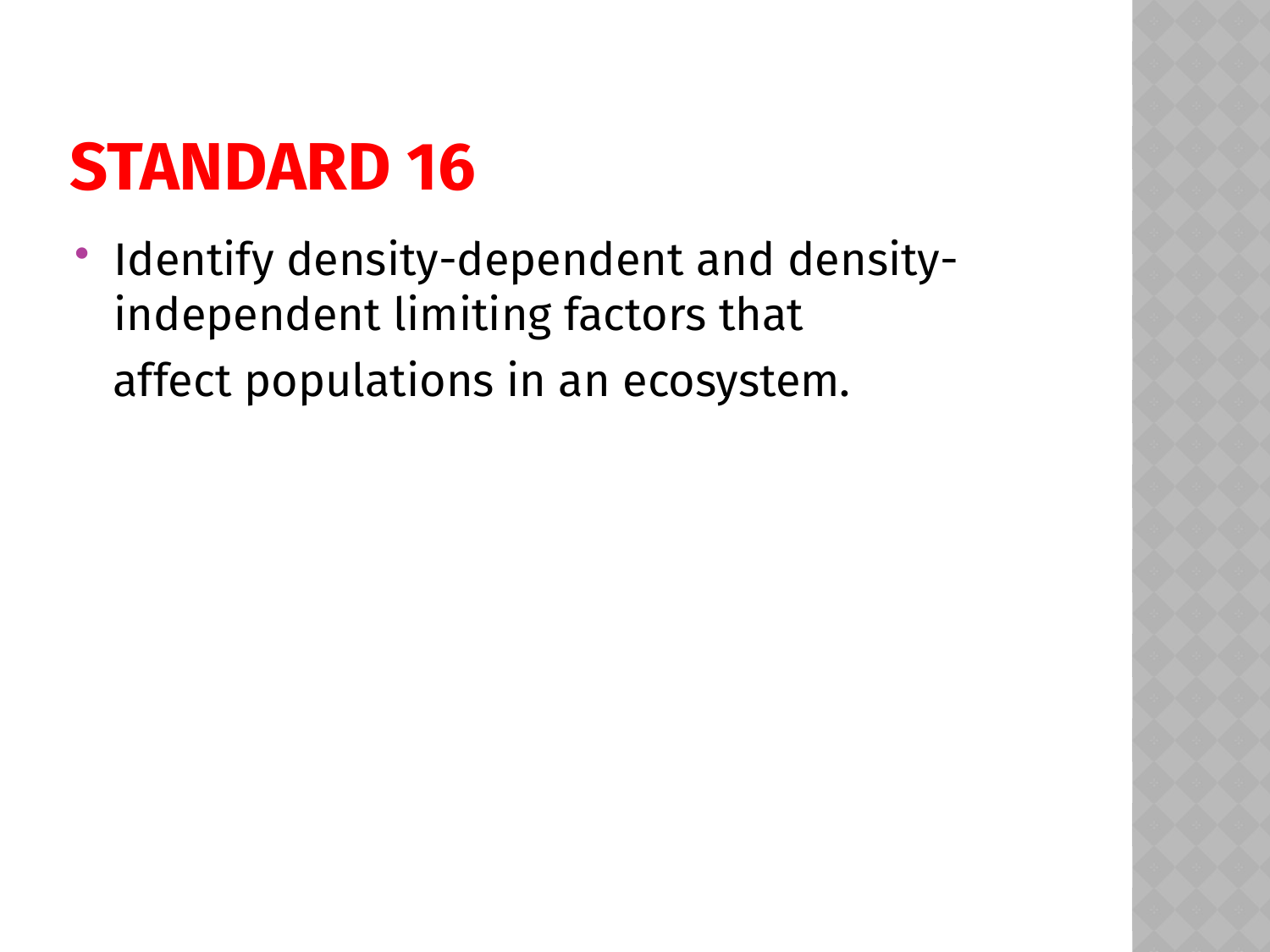

# Standard 16
Identify density-dependent and density-independent limiting factors that
   affect populations in an ecosystem.